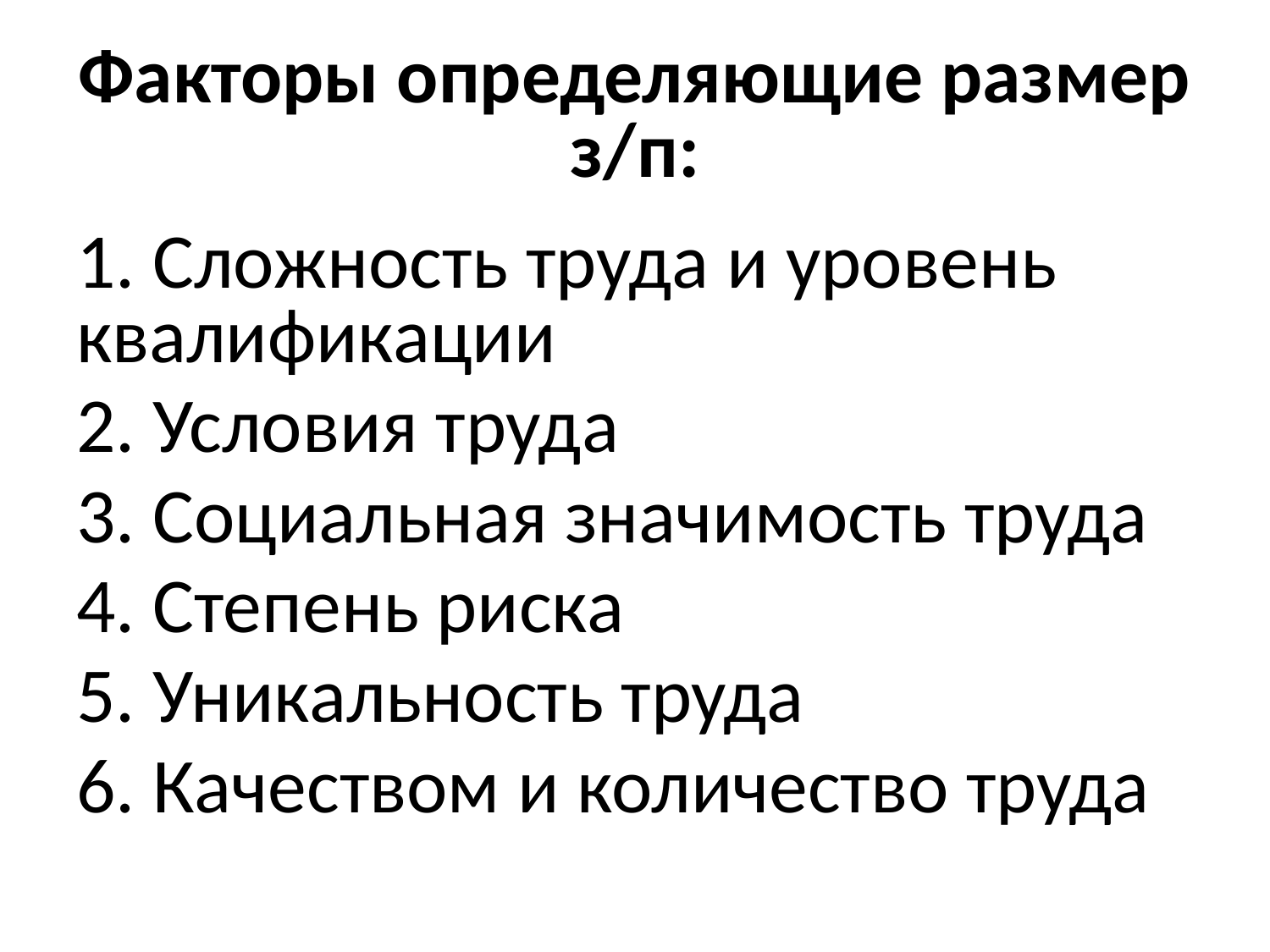

# Факторы определяющие размер з/п:
1. Сложность труда и уровень квалификации
2. Условия труда
3. Социальная значимость труда
4. Степень риска
5. Уникальность труда
6. Качеством и количество труда